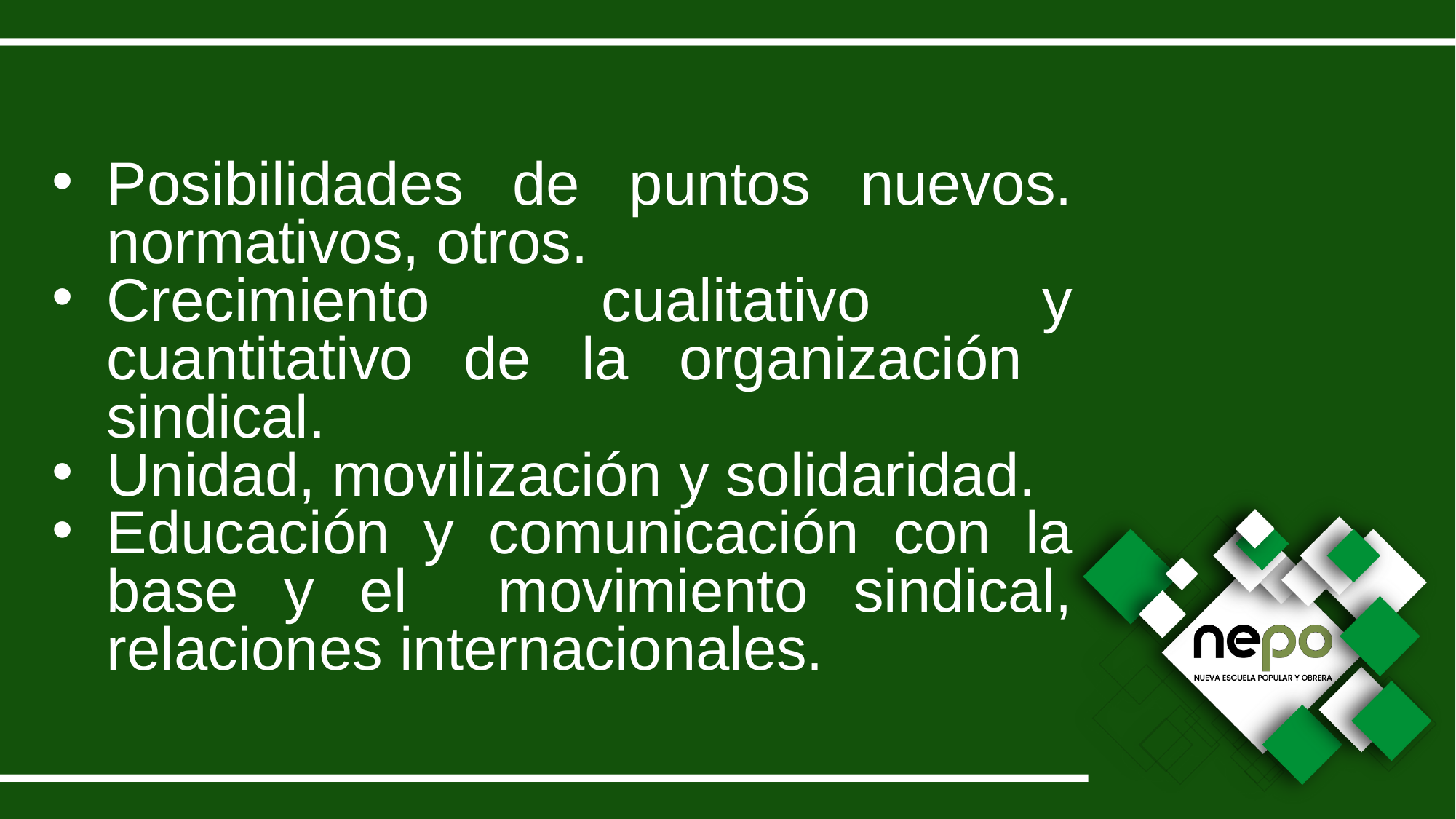

Posibilidades de puntos nuevos. normativos, otros.
Crecimiento cualitativo y cuantitativo de la organización  sindical.
Unidad, movilización y solidaridad.
Educación y comunicación con la base y el  movimiento sindical, relaciones internacionales.